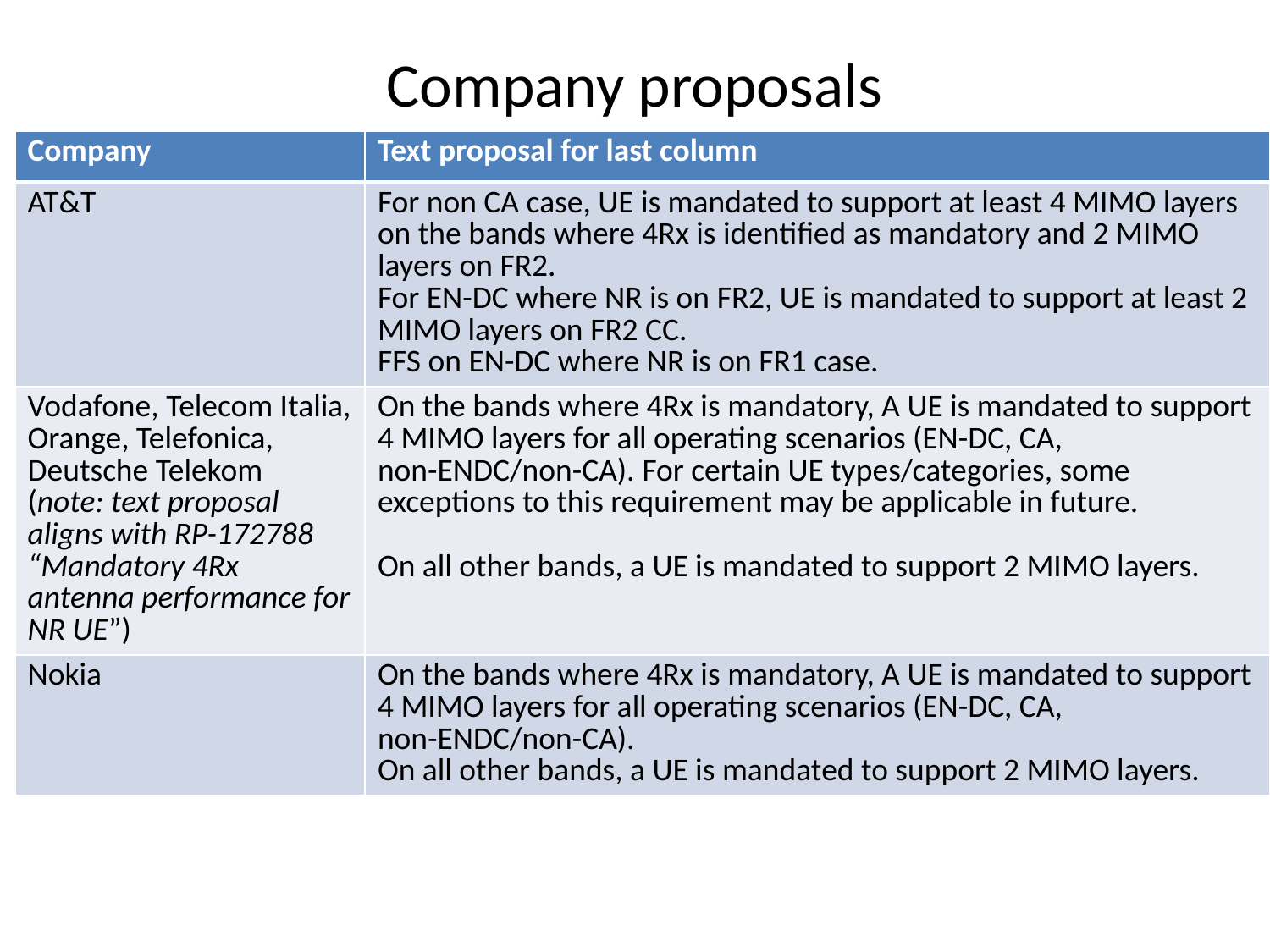

# Company proposals
| Company | Text proposal for last column |
| --- | --- |
| AT&T | For non CA case, UE is mandated to support at least 4 MIMO layers on the bands where 4Rx is identified as mandatory and 2 MIMO layers on FR2. For EN-DC where NR is on FR2, UE is mandated to support at least 2 MIMO layers on FR2 CC. FFS on EN-DC where NR is on FR1 case. |
| Vodafone, Telecom Italia, Orange, Telefonica, Deutsche Telekom (note: text proposal aligns with RP-172788 “Mandatory 4Rx antenna performance for NR UE”) | On the bands where 4Rx is mandatory, A UE is mandated to support 4 MIMO layers for all operating scenarios (EN-DC, CA, non-ENDC/non-CA). For certain UE types/categories, some exceptions to this requirement may be applicable in future. On all other bands, a UE is mandated to support 2 MIMO layers. |
| Nokia | On the bands where 4Rx is mandatory, A UE is mandated to support 4 MIMO layers for all operating scenarios (EN-DC, CA, non-ENDC/non-CA). On all other bands, a UE is mandated to support 2 MIMO layers. |